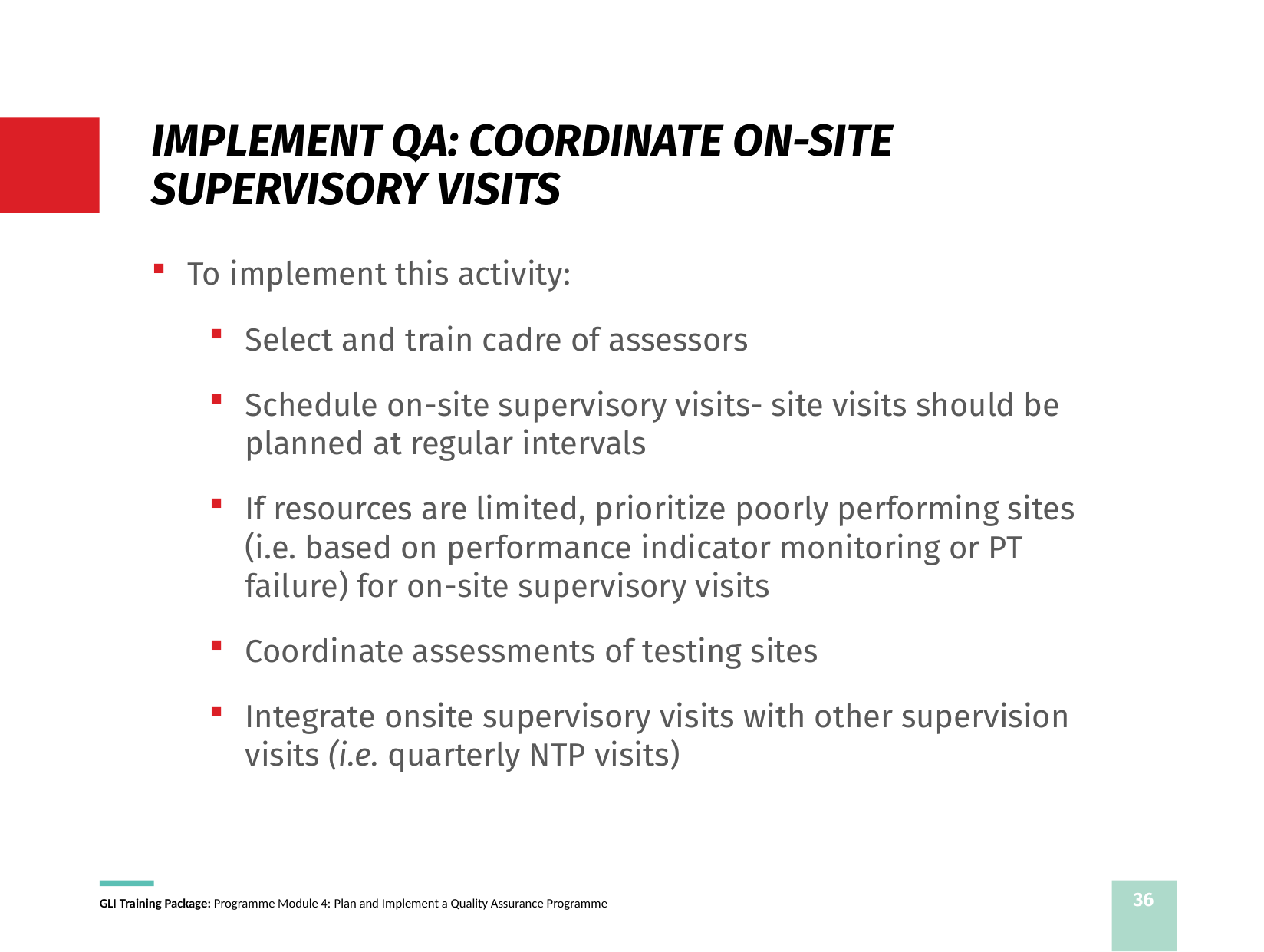

# IMPLEMENT QA: COORDINATE ON-SITE SUPERVISORY VISITS
To implement this activity:
Select and train cadre of assessors
Schedule on-site supervisory visits- site visits should be planned at regular intervals
If resources are limited, prioritize poorly performing sites (i.e. based on performance indicator monitoring or PT failure) for on-site supervisory visits
Coordinate assessments of testing sites
Integrate onsite supervisory visits with other supervision visits (i.e. quarterly NTP visits)